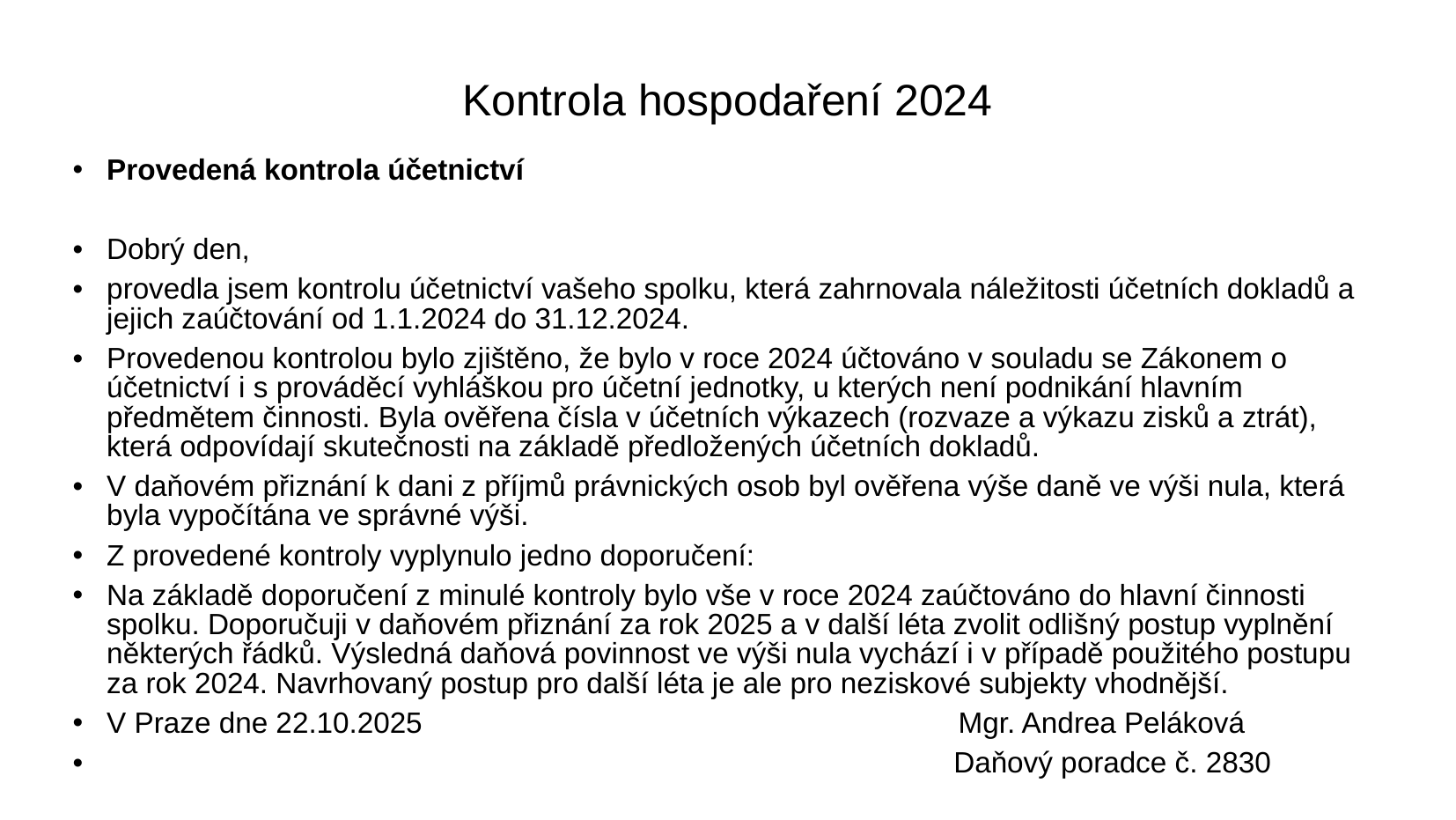

Kontrola hospodaření 2024
# Provedená kontrola účetnictví

Dobrý den,
provedla jsem kontrolu účetnictví vašeho spolku, která zahrnovala náležitosti účetních dokladů a jejich zaúčtování od 1.1.2024 do 31.12.2024.
Provedenou kontrolou bylo zjištěno, že bylo v roce 2024 účtováno v souladu se Zákonem o účetnictví i s prováděcí vyhláškou pro účetní jednotky, u kterých není podnikání hlavním předmětem činnosti. Byla ověřena čísla v účetních výkazech (rozvaze a výkazu zisků a ztrát), která odpovídají skutečnosti na základě předložených účetních dokladů.
V daňovém přiznání k dani z příjmů právnických osob byl ověřena výše daně ve výši nula, která byla vypočítána ve správné výši.
Z provedené kontroly vyplynulo jedno doporučení:
Na základě doporučení z minulé kontroly bylo vše v roce 2024 zaúčtováno do hlavní činnosti spolku. Doporučuji v daňovém přiznání za rok 2025 a v další léta zvolit odlišný postup vyplnění některých řádků. Výsledná daňová povinnost ve výši nula vychází i v případě použitého postupu za rok 2024. Navrhovaný postup pro další léta je ale pro neziskové subjekty vhodnější.
V Praze dne 22.10.2025                                                                  Mgr. Andrea Peláková
                                                                                                        Daňový poradce č. 2830